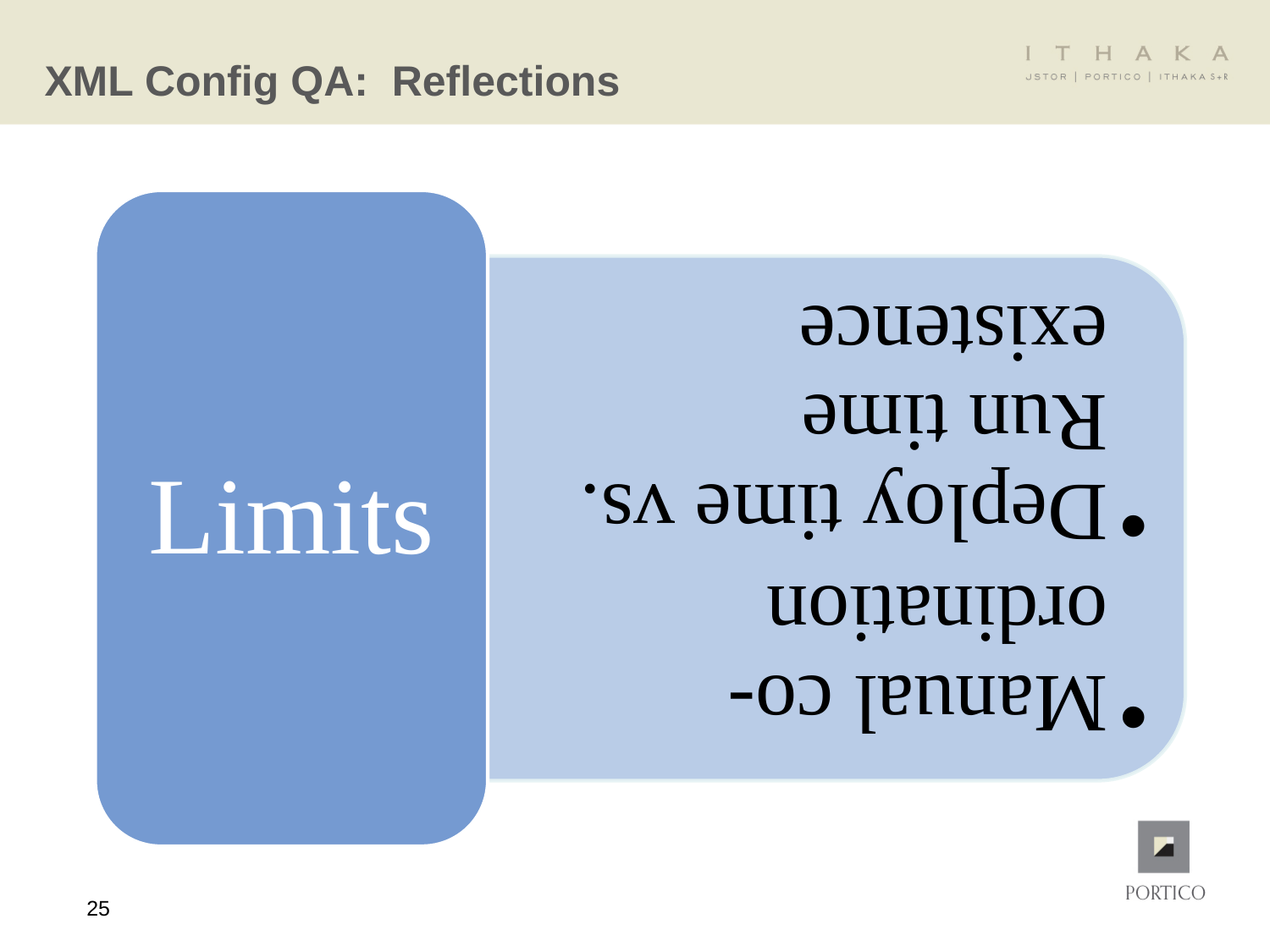

# XML Config QA:  Reflections
Manual co-ordination
Deploy time vs. Run time existence
Limits
25